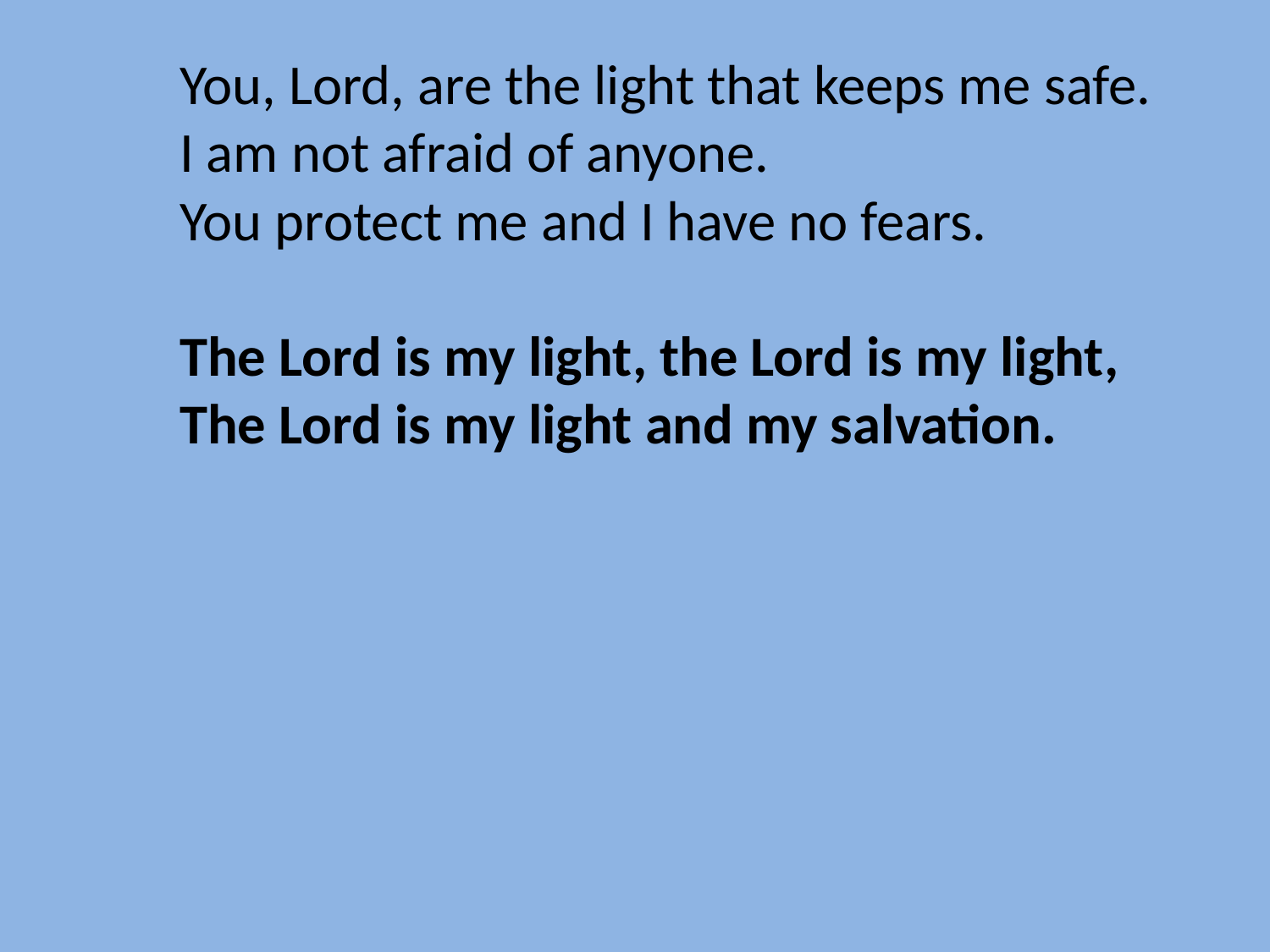

You, Lord, are the light that keeps me safe.
I am not afraid of anyone.
You protect me and I have no fears.

The Lord is my light, the Lord is my light,
The Lord is my light and my salvation.